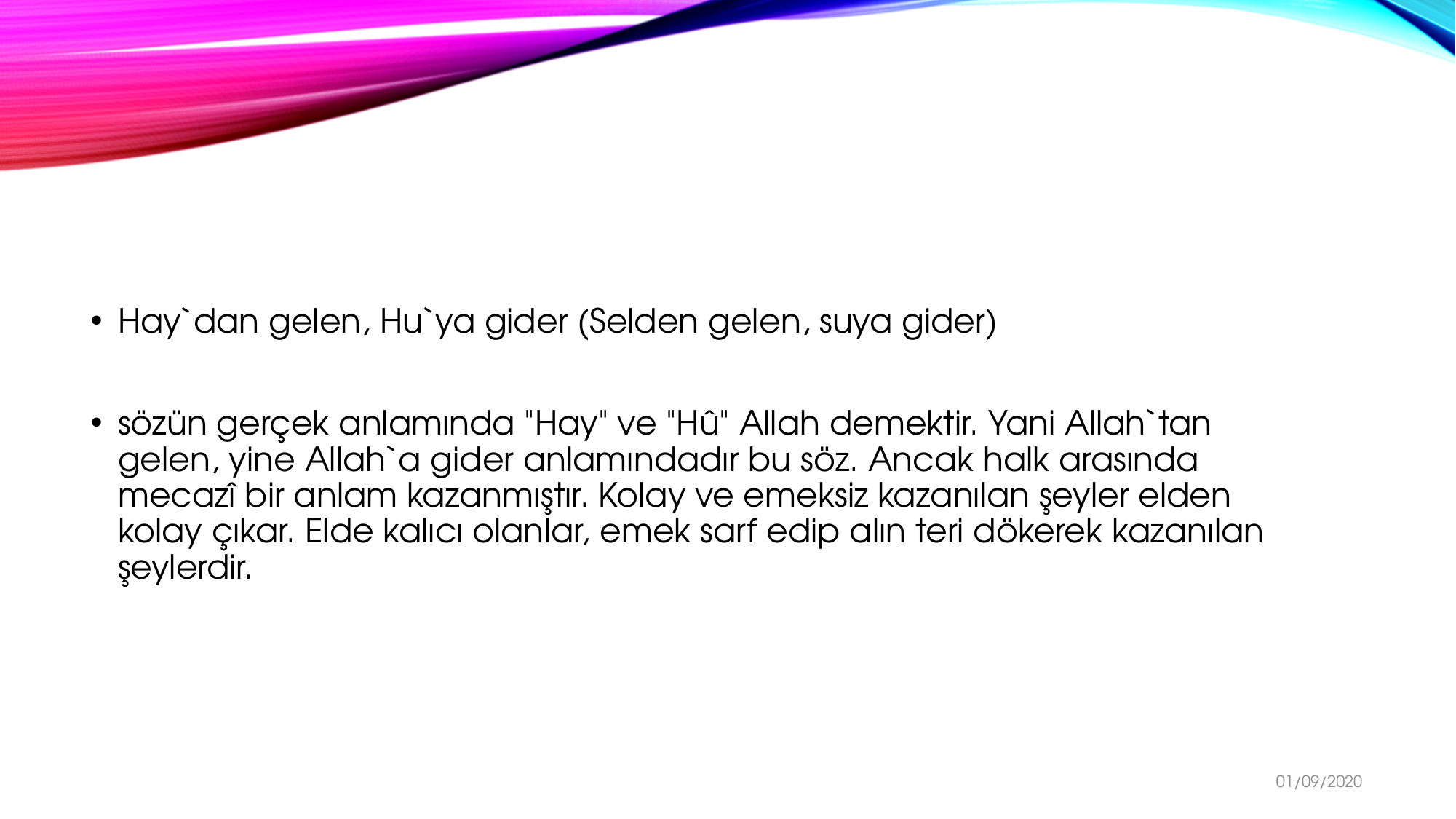

Hay`dan gelen, Hu`ya gider (Selden gelen, suya gider)

sözün gerçek anlamında "Hay" ve "Hû" Allah demektir. Yani Allah`tan gelen, yine Allah`a gider anlamındadır bu söz. Ancak halk arasında mecazî bir anlam kazanmıştır. Kolay ve emeksiz kazanılan şeyler elden kolay çıkar. Elde kalıcı olanlar, emek sarf edip alın teri dökerek kazanılan şeylerdir.

01/09/2020